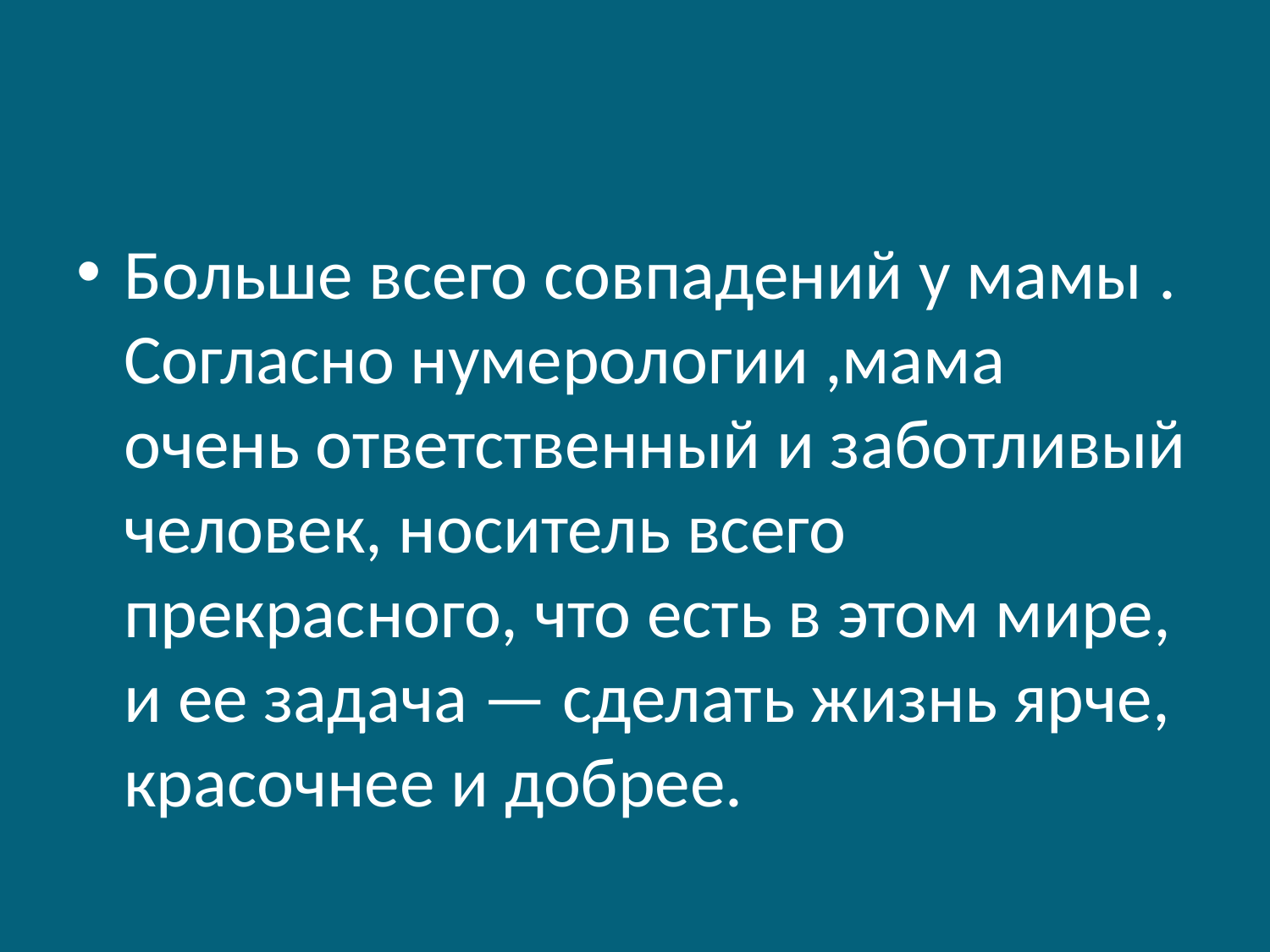

Больше всего совпадений у мамы . Согласно нумерологии ,мама очень ответственный и заботливый человек, носитель всего прекрасного, что есть в этом мире, и ее задача — сделать жизнь ярче, красочнее и добрее.